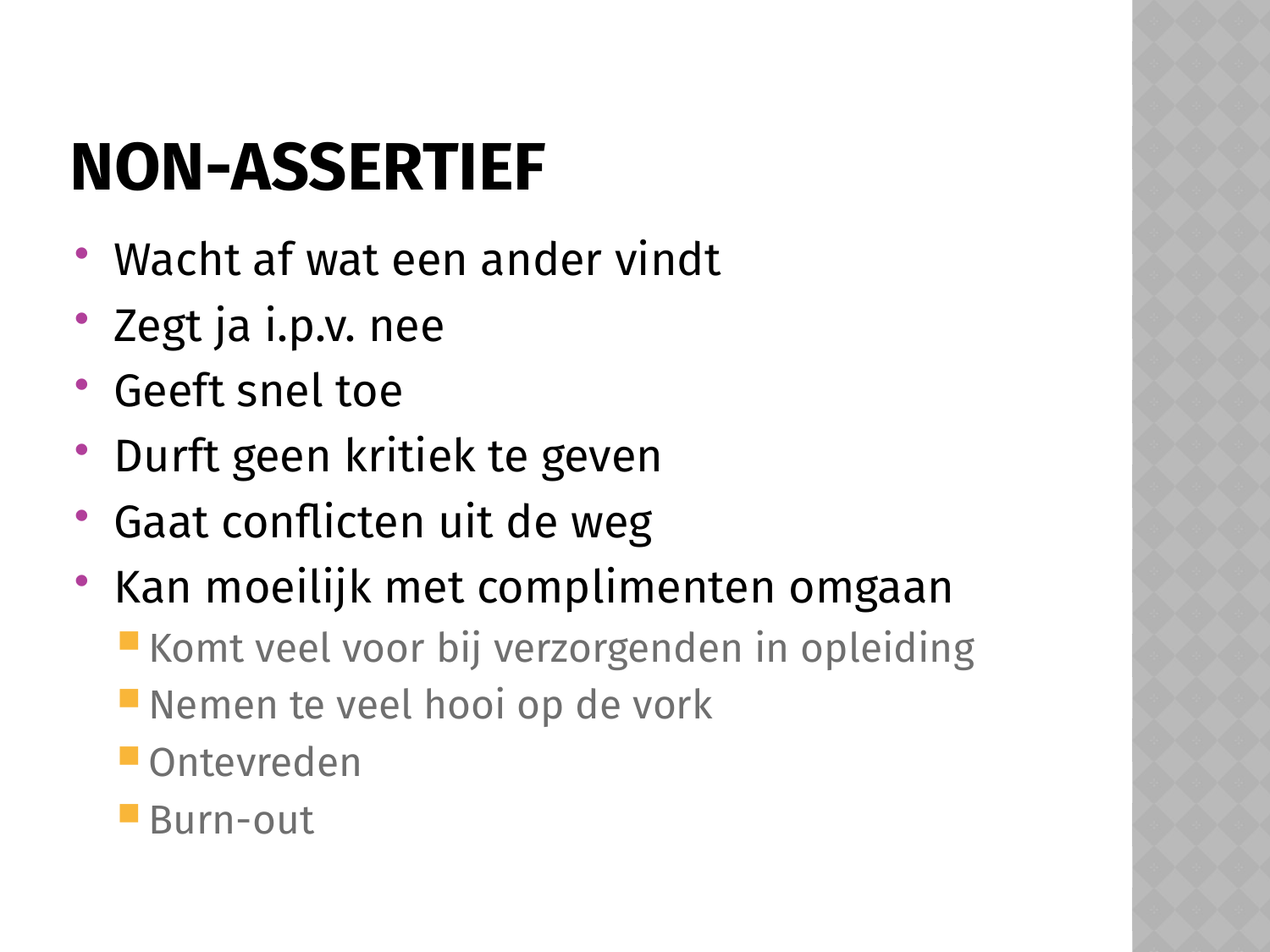

# Non-assertief
Wacht af wat een ander vindt
Zegt ja i.p.v. nee
Geeft snel toe
Durft geen kritiek te geven
Gaat conflicten uit de weg
Kan moeilijk met complimenten omgaan
Komt veel voor bij verzorgenden in opleiding
Nemen te veel hooi op de vork
Ontevreden
Burn-out